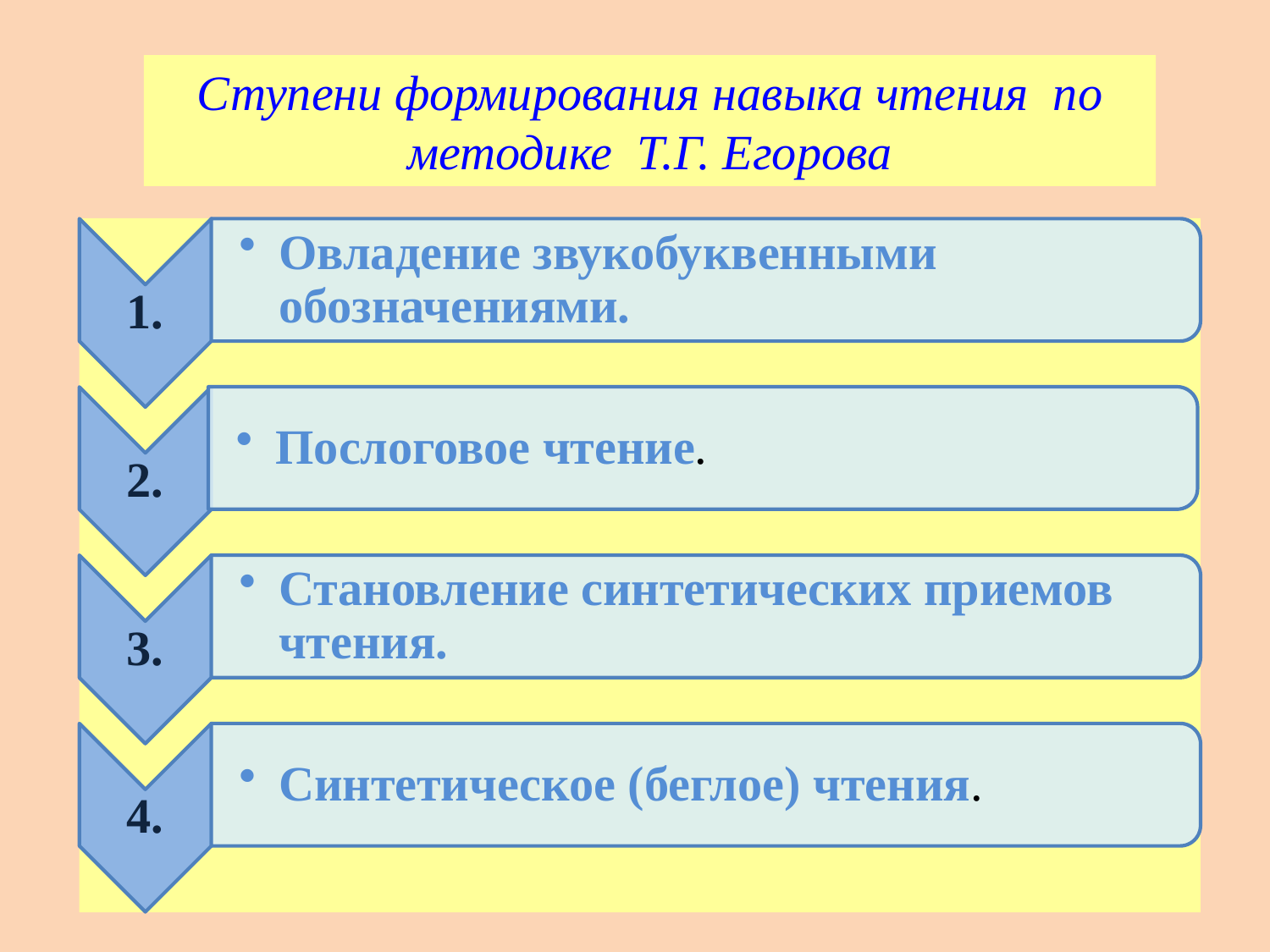

Ступени формирования навыка чтения  по методике  Т.Г. Егорова
1.
Овладение звукобуквенными обозначениями.
2.
Послоговое чтение.
3.
Становление синтетических приемов чтения.
4.
Синтетическое (беглое) чтения.